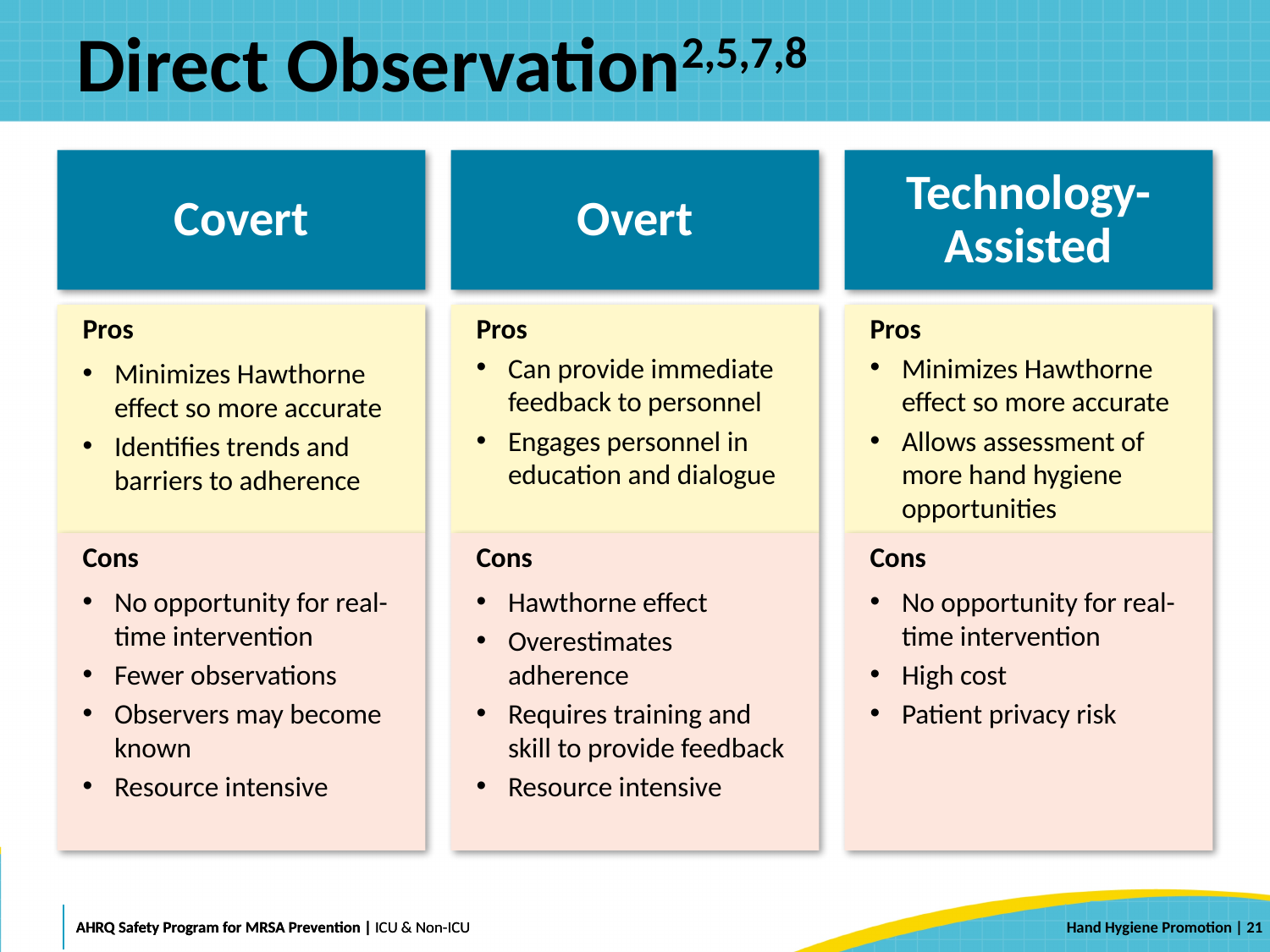

# Direct Observation2,5,7,8
Overt
Technology- Assisted
Covert
Pros
Minimizes Hawthorne effect so more accurate
Identifies trends and barriers to adherence
Pros
Can provide immediate feedback to personnel
Engages personnel in education and dialogue
Pros
Minimizes Hawthorne effect so more accurate
Allows assessment of more hand hygiene opportunities
Cons
No opportunity for real-time intervention
Fewer observations
Observers may become known
Resource intensive
Cons
Hawthorne effect
Overestimates adherence
Requires training and skill to provide feedback
Resource intensive
Cons
No opportunity for real-time intervention
High cost
Patient privacy risk
 | 21